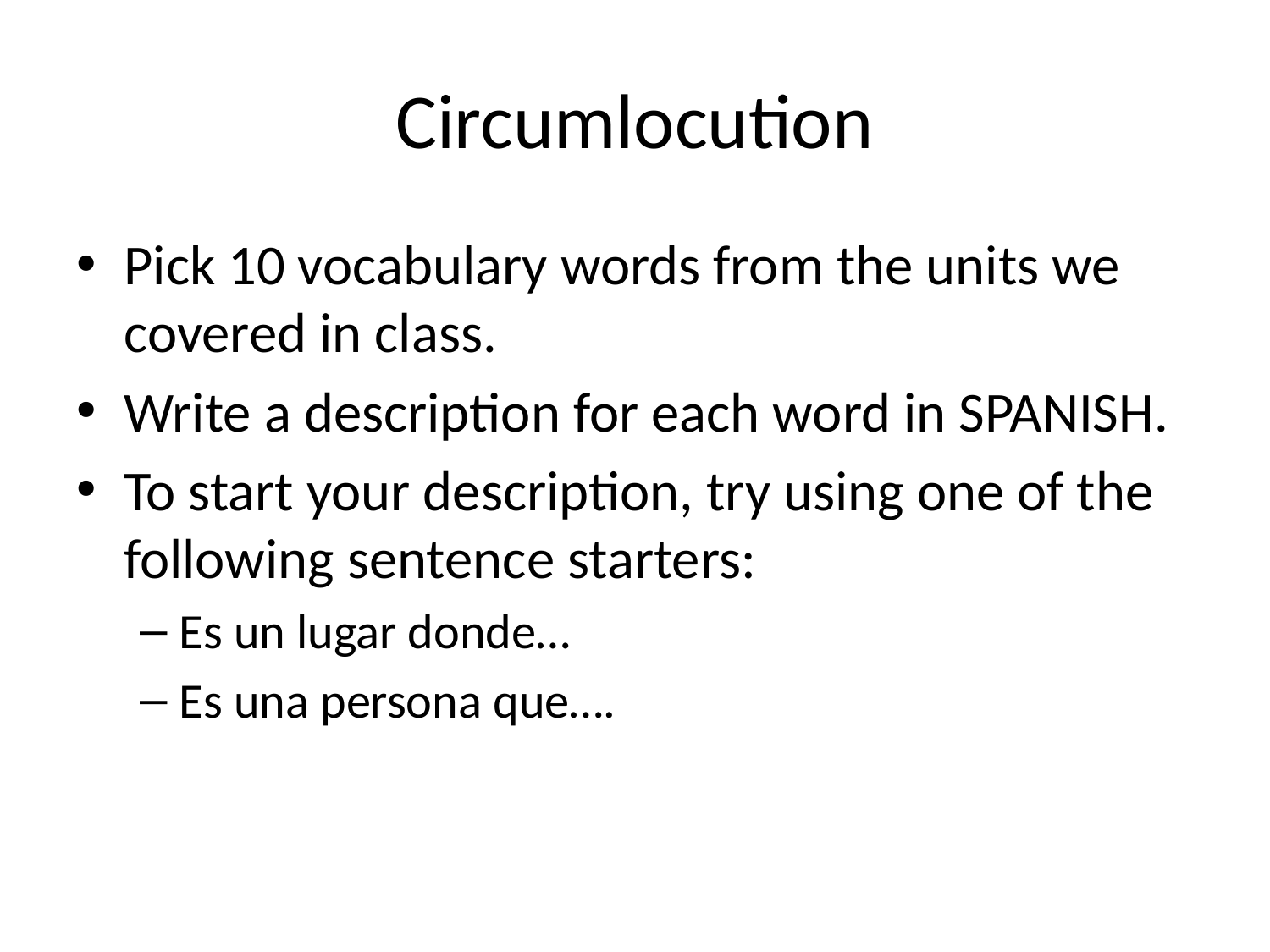

# Circumlocution
Pick 10 vocabulary words from the units we covered in class.
Write a description for each word in SPANISH.
To start your description, try using one of the following sentence starters:
Es un lugar donde…
Es una persona que….